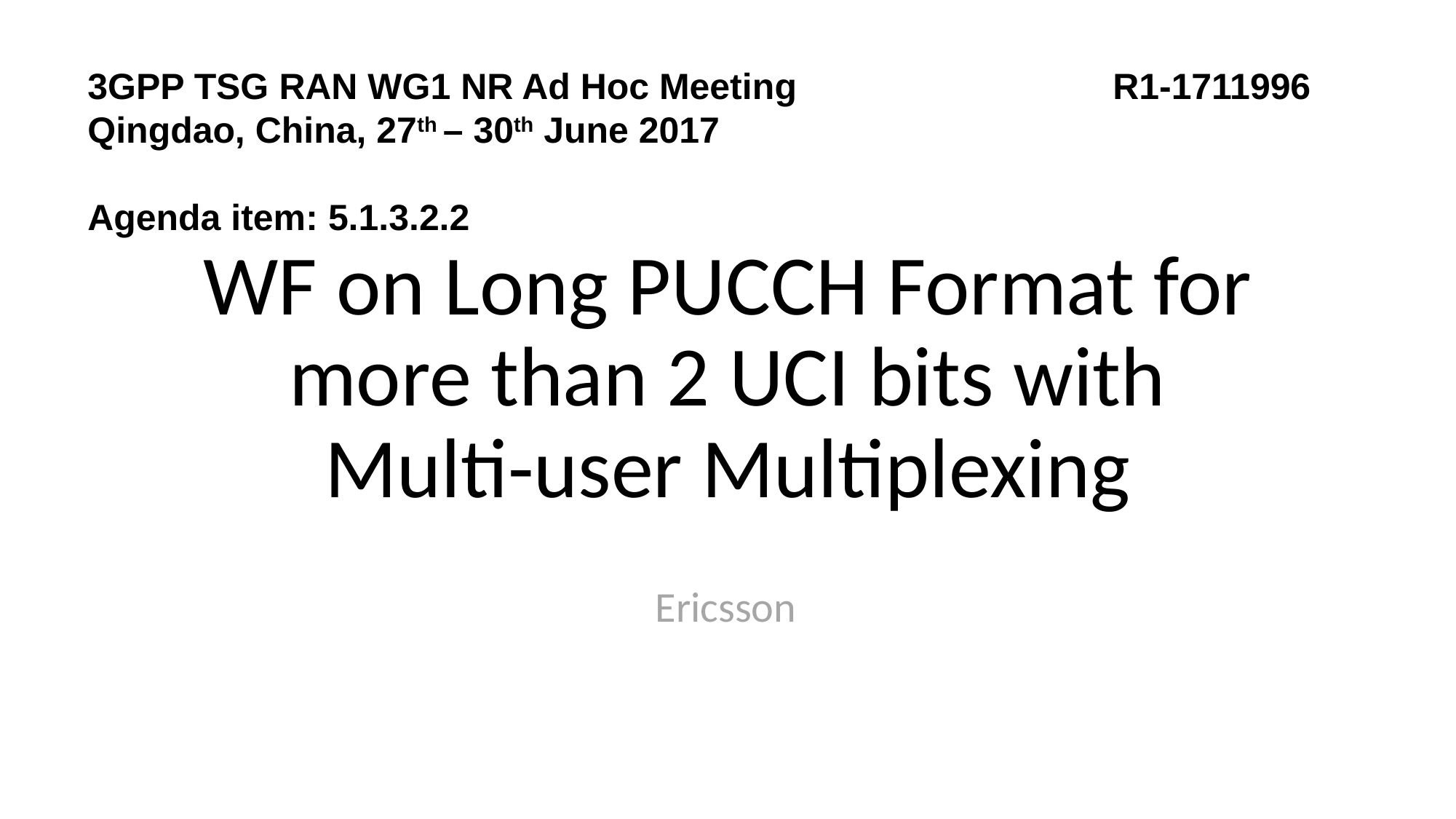

3GPP TSG RAN WG1 NR Ad Hoc Meeting                               R1-1711996
Qingdao, China, 27th – 30th June 2017

Agenda item: 5.1.3.2.2
# WF on Long PUCCH Format for more than 2 UCI bits with Multi-user Multiplexing
Ericsson